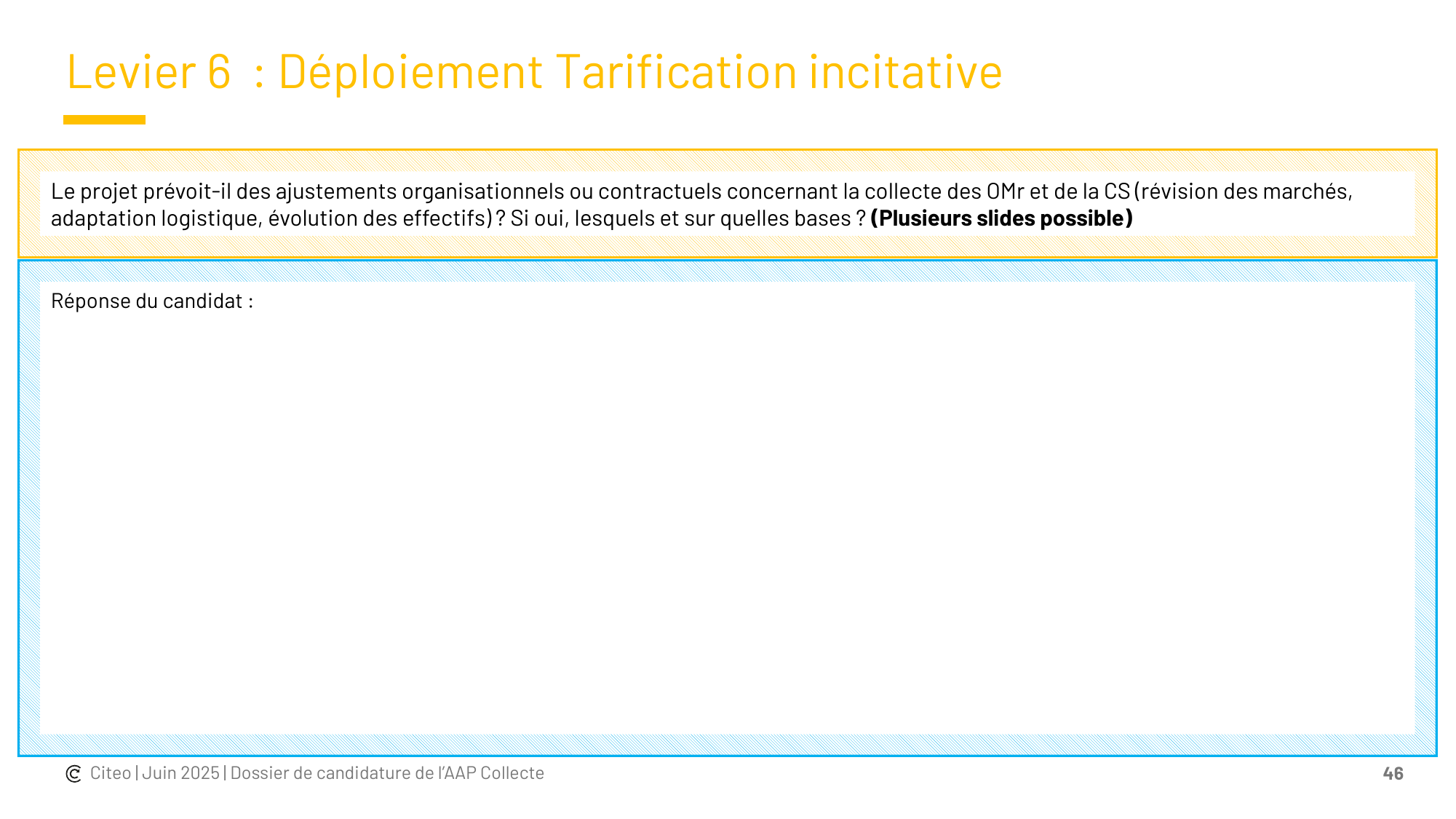

# Levier 6  : Déploiement Tarification incitative

Le projet prévoit-il des ajustements organisationnels ou contractuels concernant la collecte des OMr et de la CS (révision des marchés, adaptation logistique, évolution des effectifs) ? Si oui, lesquels et sur quelles bases ? (Plusieurs slides possible)

Réponse du candidat :

Citeo | Juin 2025 | Dossier de candidature de l’AAP Collecte
46